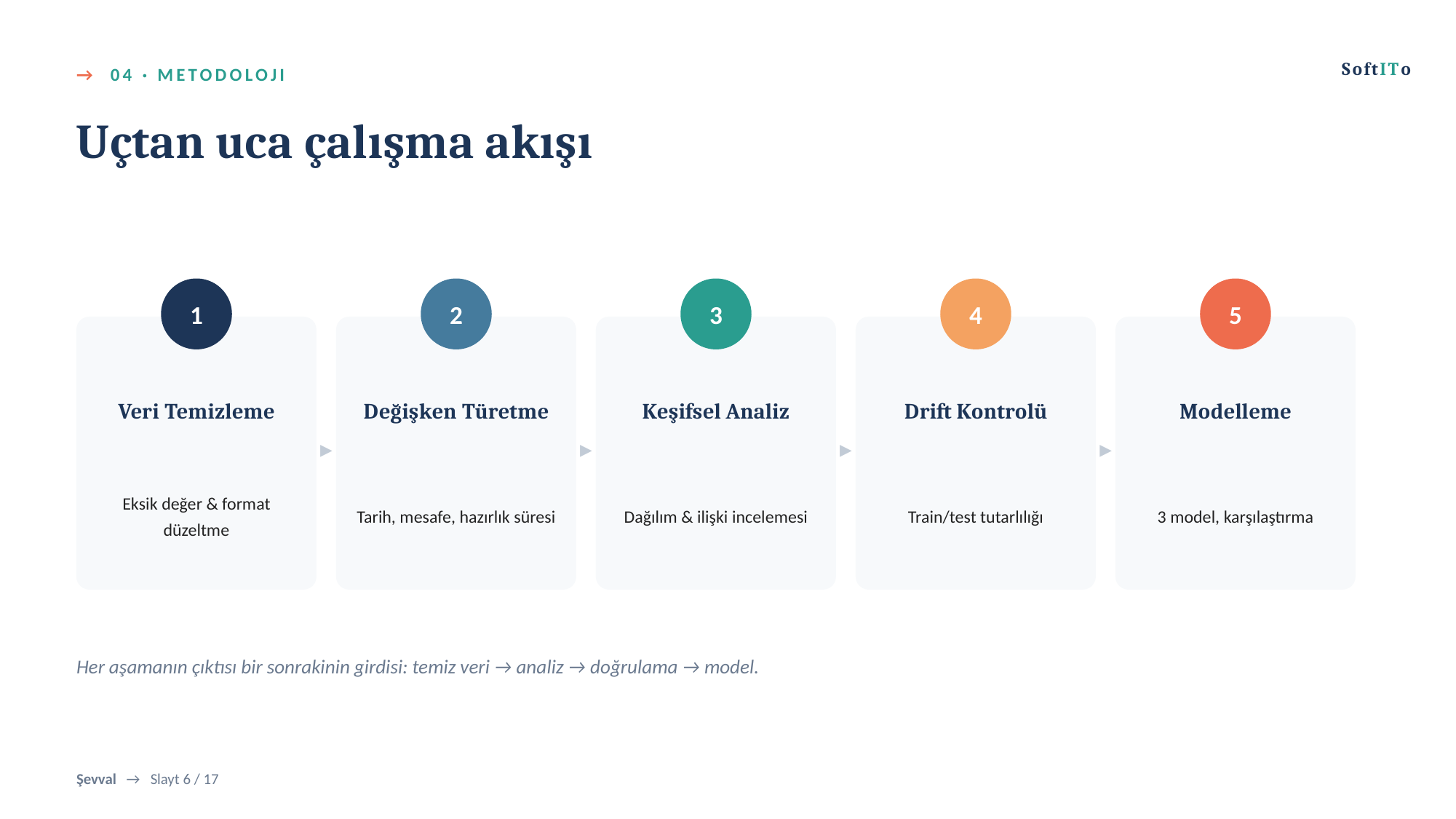

SoftITo
→  04 · METODOLOJI
Uçtan uca çalışma akışı

1

2

3

4

5

Veri Temizleme
Değişken Türetme
Keşifsel Analiz
Drift Kontrolü
Modelleme
▸
▸
▸
▸
Eksik değer & format düzeltme
Tarih, mesafe, hazırlık süresi
Dağılım & ilişki incelemesi
Train/test tutarlılığı
3 model, karşılaştırma
Her aşamanın çıktısı bir sonrakinin girdisi: temiz veri → analiz → doğrulama → model.
Şevval   →   Slayt 6 / 17